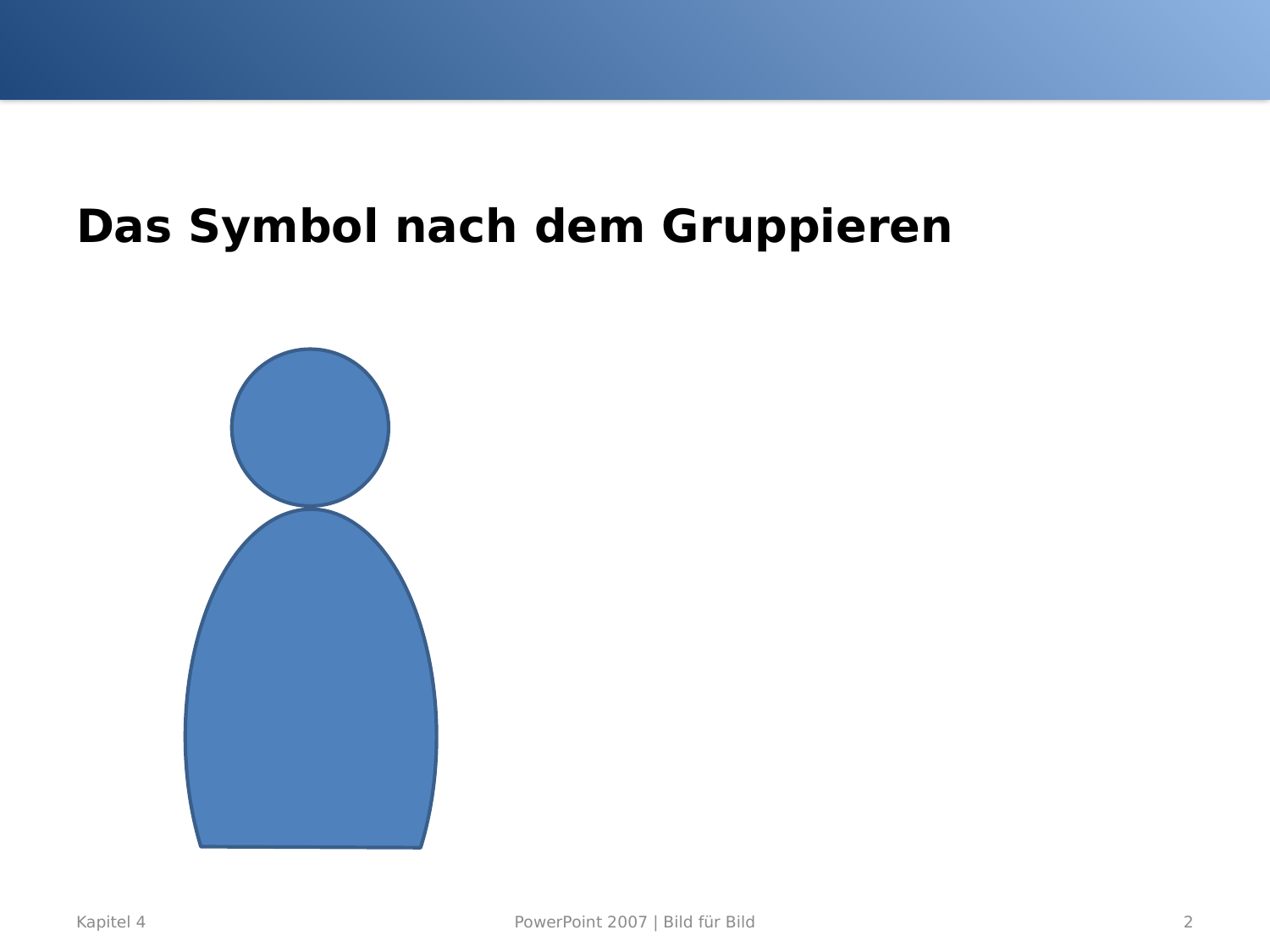

# Das Symbol nach dem Gruppieren

PowerPoint 2007 | Bild für Bild
Kapitel 4
2